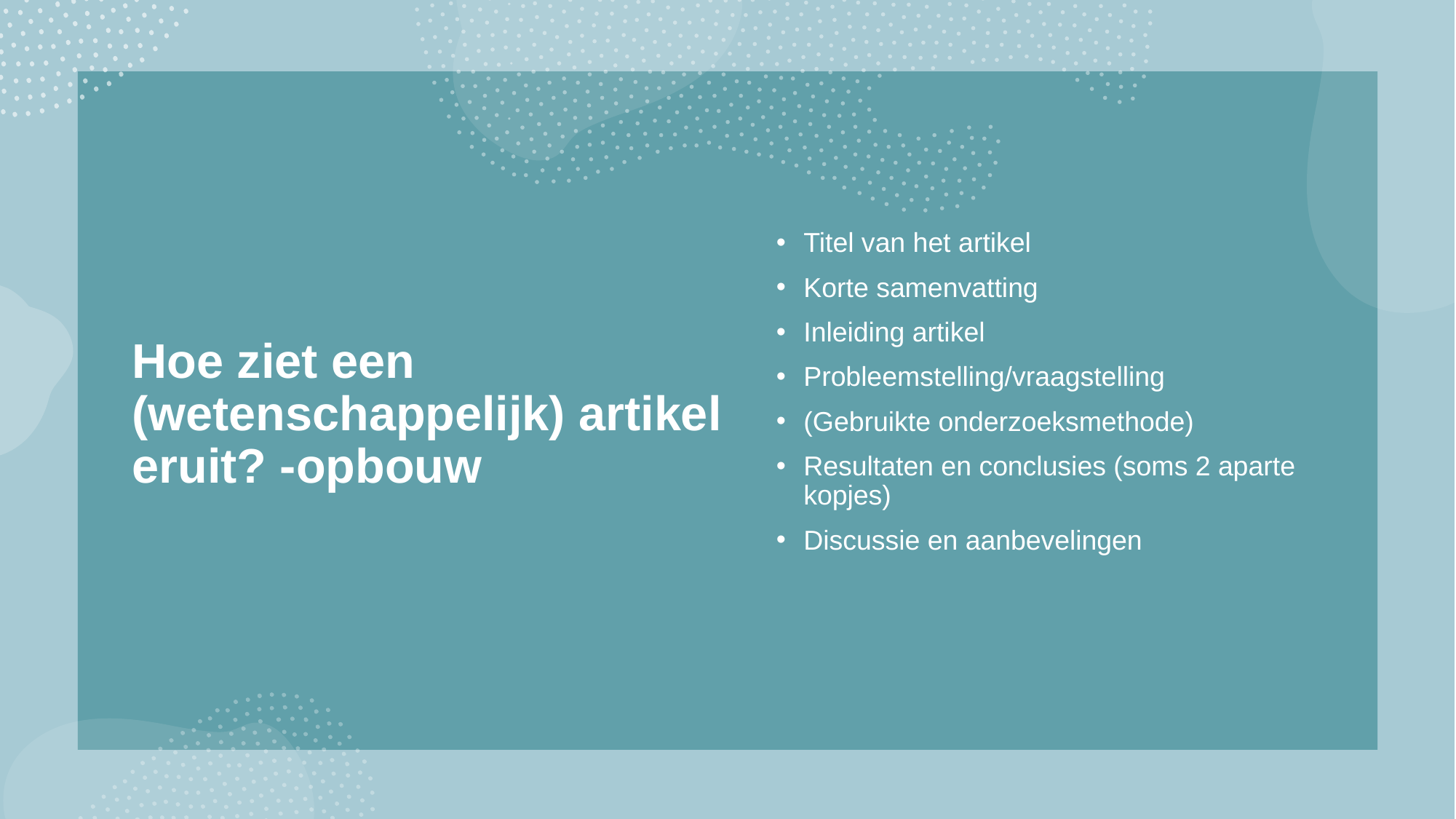

# Hoe ziet een (wetenschappelijk) artikel eruit? -opbouw
Titel van het artikel
Korte samenvatting
Inleiding artikel
Probleemstelling/vraagstelling
(Gebruikte onderzoeksmethode)
Resultaten en conclusies (soms 2 aparte kopjes)
Discussie en aanbevelingen